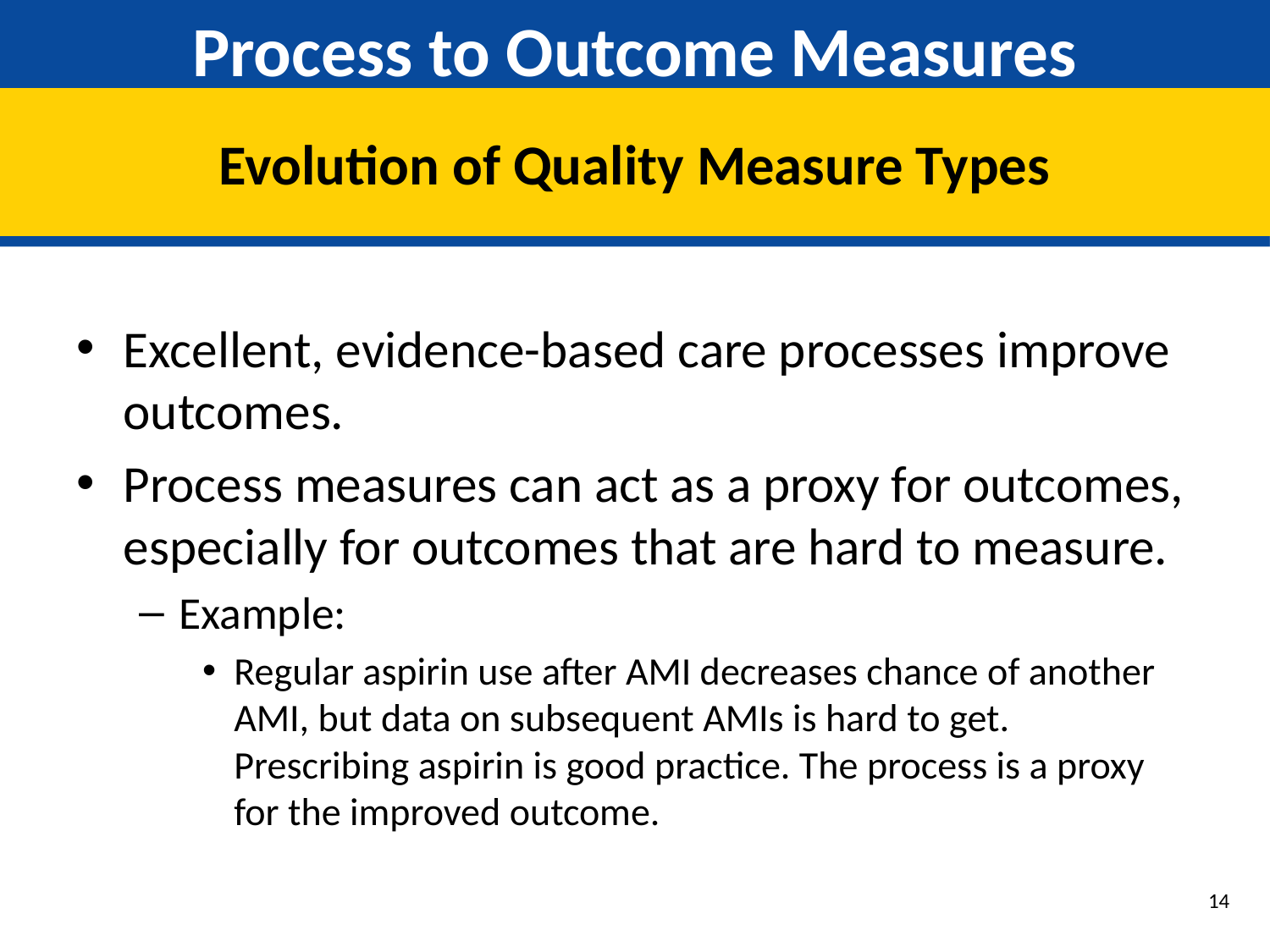

# Process to Outcome Measures
Evolution of Quality Measure Types
Excellent, evidence-based care processes improve outcomes.
Process measures can act as a proxy for outcomes, especially for outcomes that are hard to measure.
Example:
Regular aspirin use after AMI decreases chance of another AMI, but data on subsequent AMIs is hard to get. Prescribing aspirin is good practice. The process is a proxy for the improved outcome.